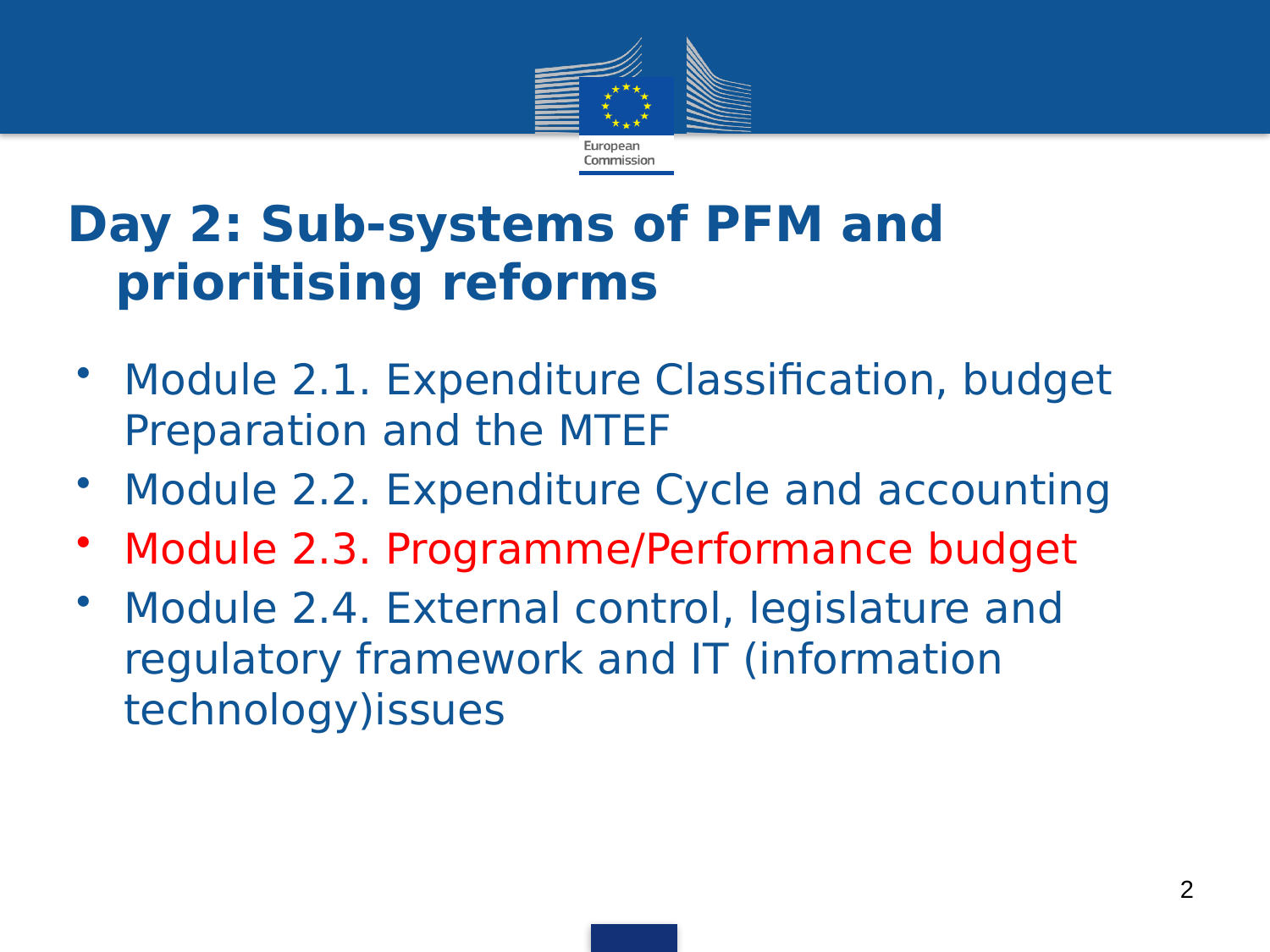

# Day 2: Sub-systems of PFM and prioritising reforms
Module 2.1. Expenditure Classification, budget Preparation and the MTEF
Module 2.2. Expenditure Cycle and accounting
Module 2.3. Programme/Performance budget
Module 2.4. External control, legislature and regulatory framework and IT (information technology)issues
2